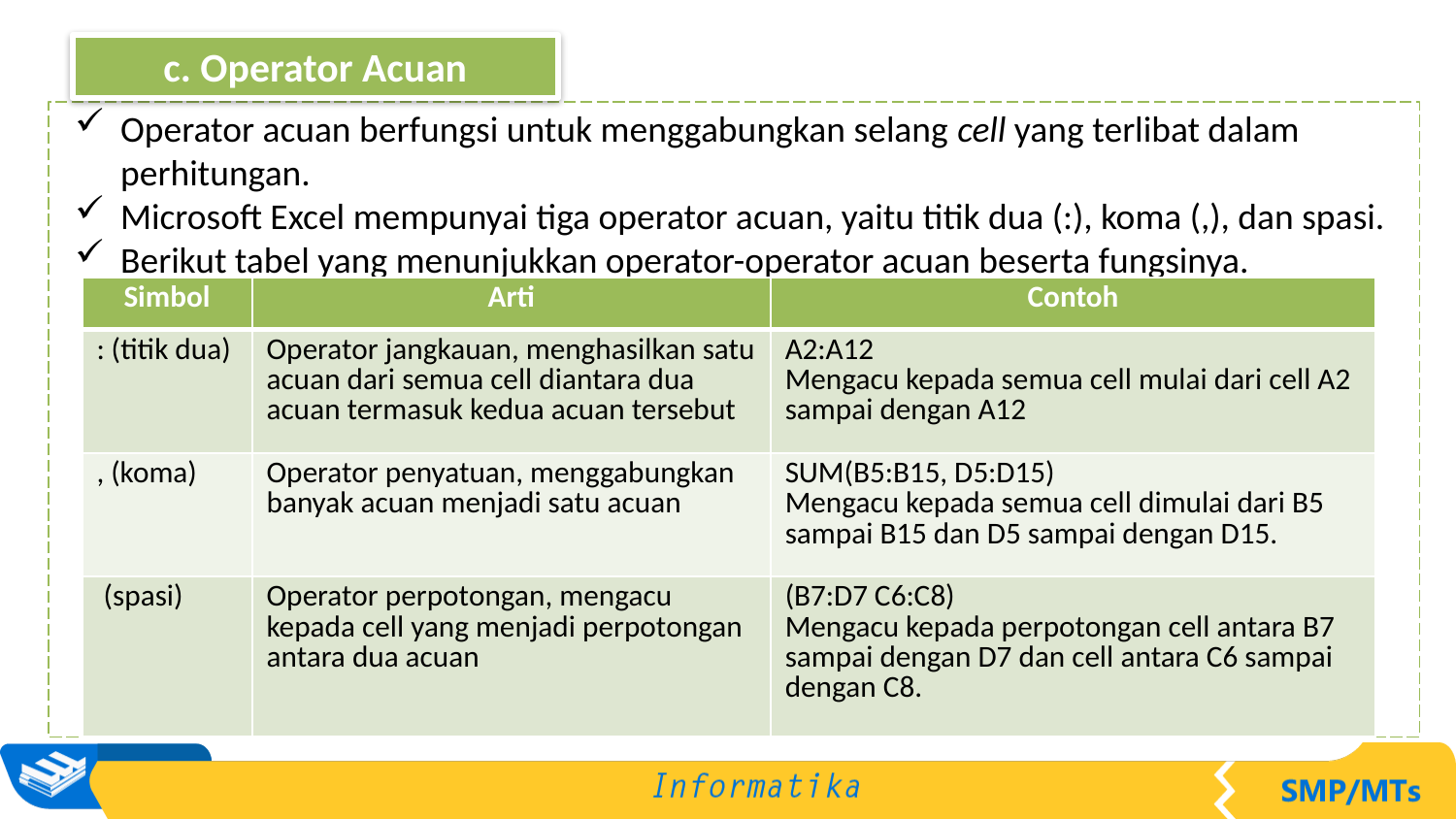

c. Operator Acuan
Operator acuan berfungsi untuk menggabungkan selang cell yang terlibat dalam perhitungan.
Microsoft Excel mempunyai tiga operator acuan, yaitu titik dua (:), koma (,), dan spasi.
Berikut tabel yang menunjukkan operator-operator acuan beserta fungsinya.

| Simbol | Arti | Contoh |
| --- | --- | --- |
| : (titik dua) | Operator jangkauan, menghasilkan satu acuan dari semua cell diantara dua acuan termasuk kedua acuan tersebut | A2:A12 Mengacu kepada semua cell mulai dari cell A2 sampai dengan A12 |
| , (koma) | Operator penyatuan, menggabungkan banyak acuan menjadi satu acuan | SUM(B5:B15, D5:D15) Mengacu kepada semua cell dimulai dari B5 sampai B15 dan D5 sampai dengan D15. |
| (spasi) | Operator perpotongan, mengacu kepada cell yang menjadi perpotongan antara dua acuan | (B7:D7 C6:C8) Mengacu kepada perpotongan cell antara B7 sampai dengan D7 dan cell antara C6 sampai dengan C8. |